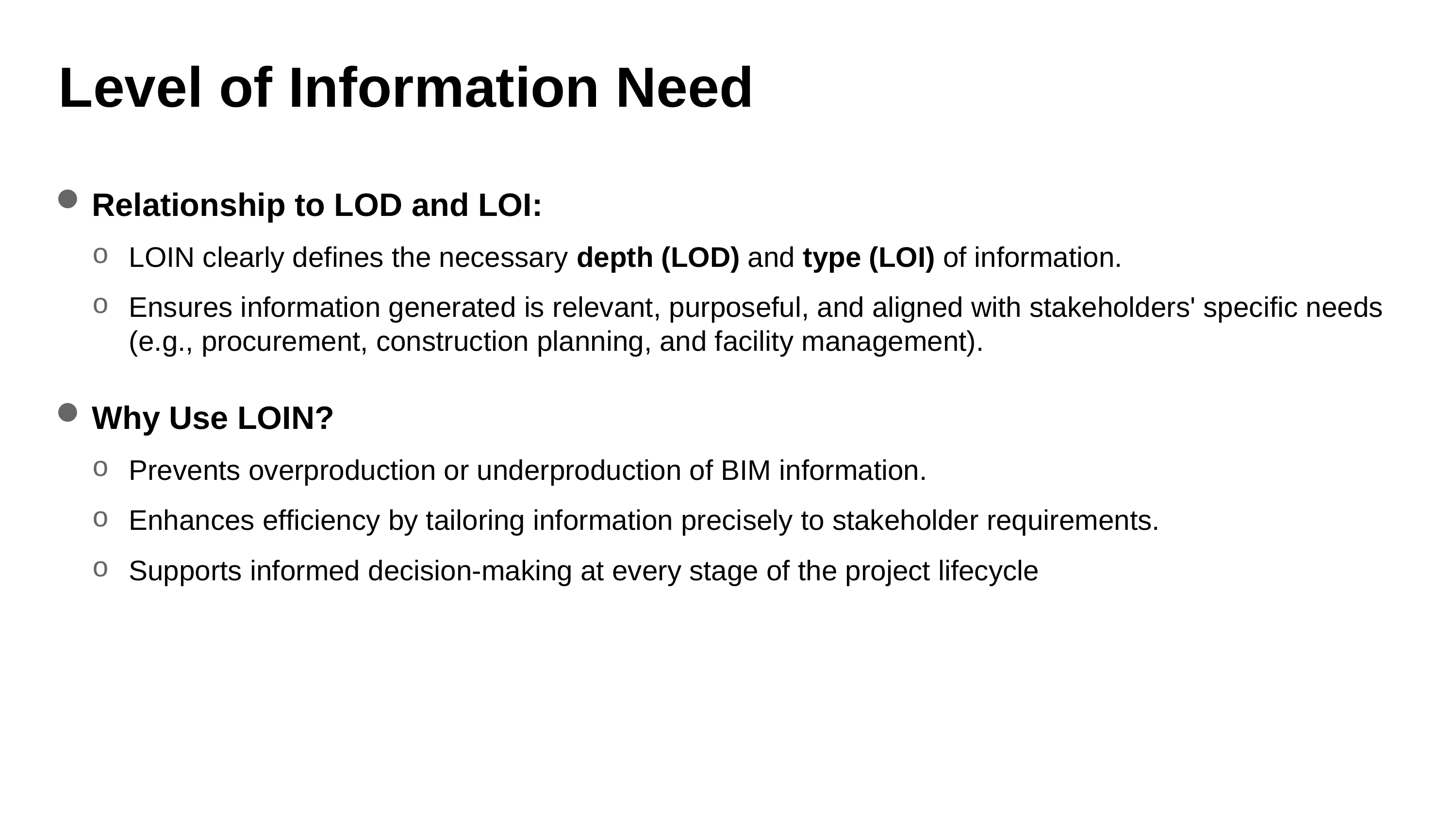

# Level of Information Need
Relationship to LOD and LOI:
LOIN clearly defines the necessary depth (LOD) and type (LOI) of information.
Ensures information generated is relevant, purposeful, and aligned with stakeholders' specific needs (e.g., procurement, construction planning, and facility management).
Why Use LOIN?
Prevents overproduction or underproduction of BIM information.
Enhances efficiency by tailoring information precisely to stakeholder requirements.
Supports informed decision-making at every stage of the project lifecycle